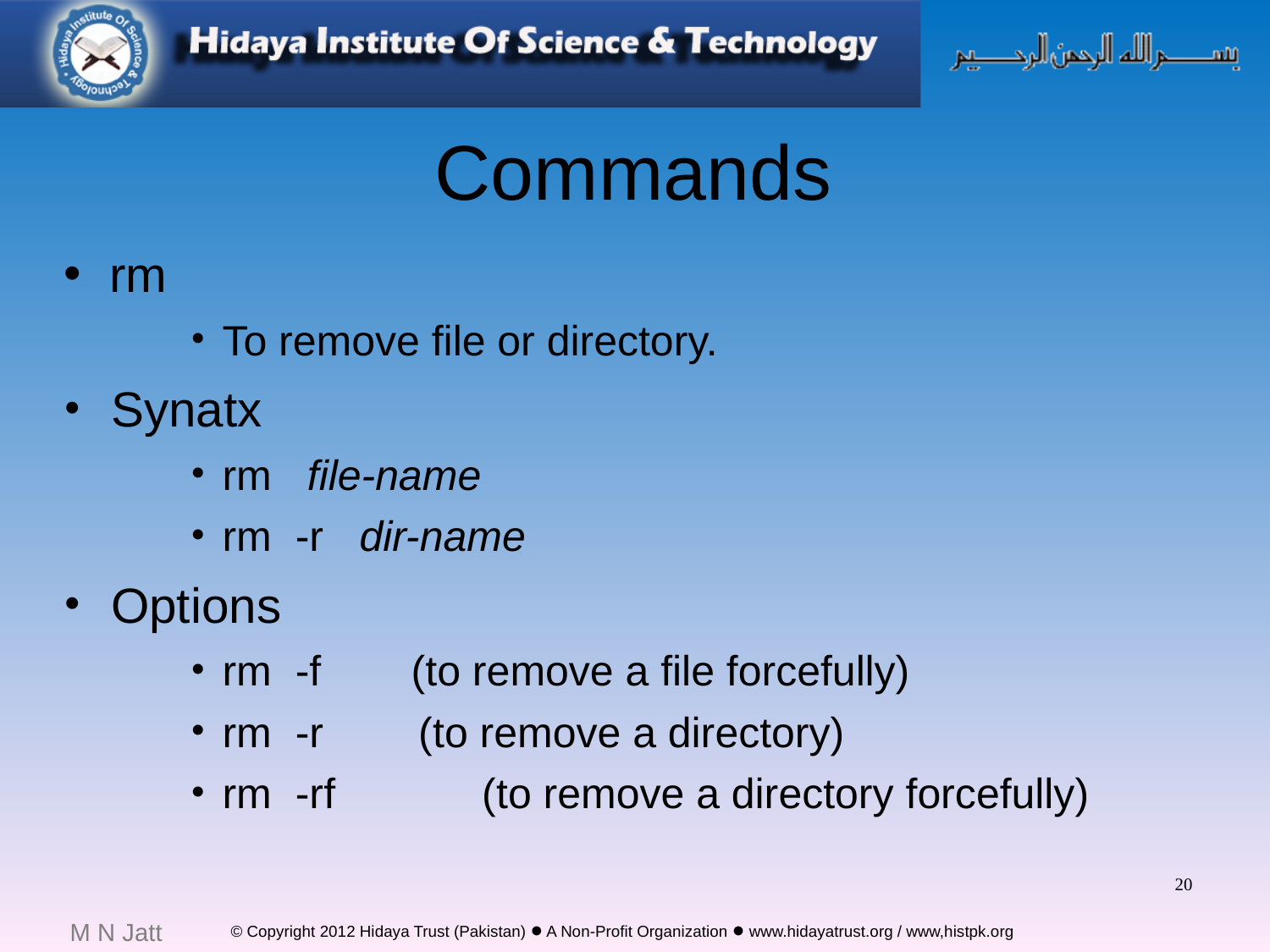

# Commands
rm
To remove file or directory.
Synatx
rm   file-name
rm  -r   dir-name
Options
rm  -f 		(to remove a file forcefully)
rm  -r  	      (to remove a directory)
rm  -rf  	      (to remove a directory forcefully)

20